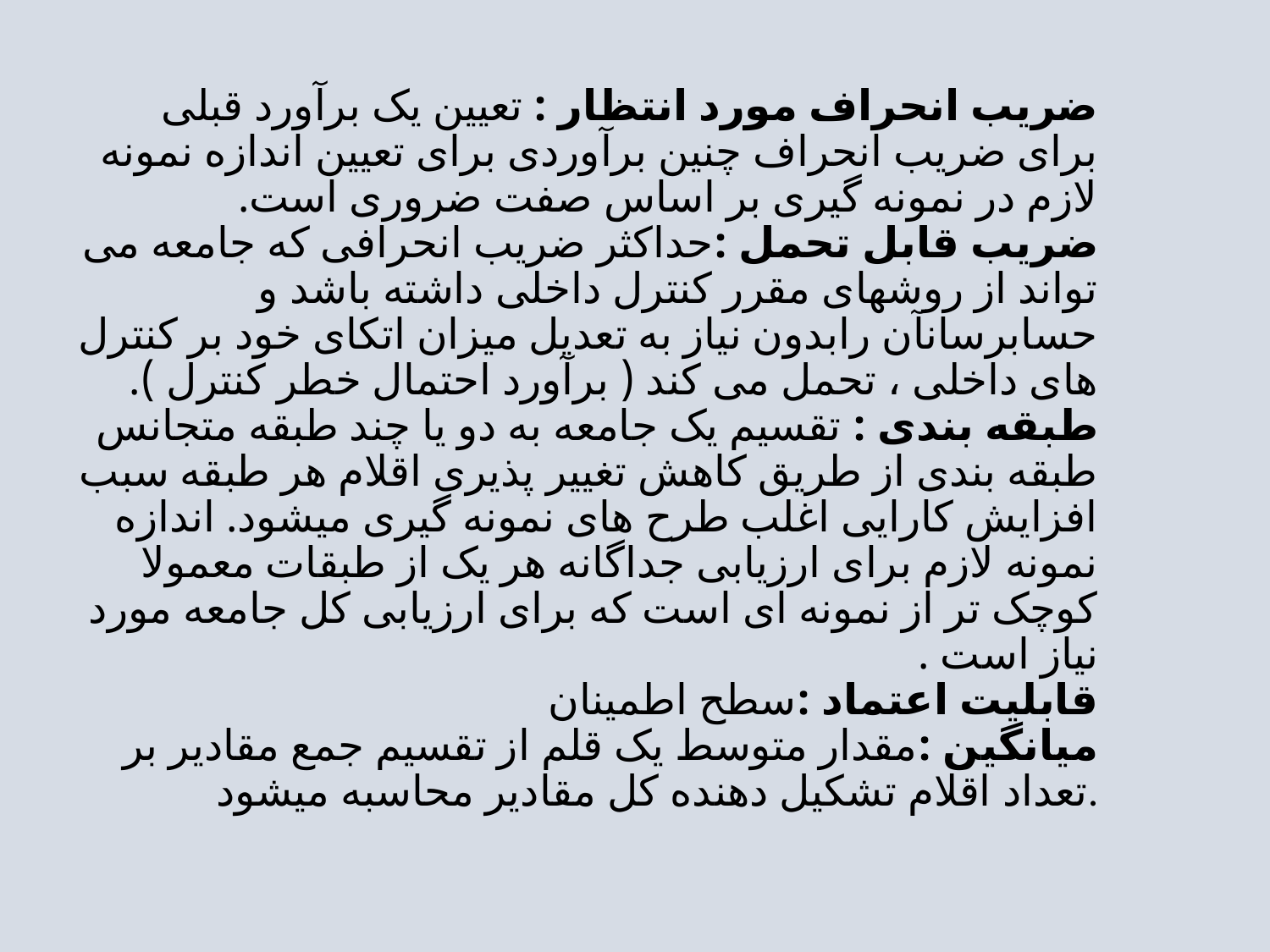

# ضریب انحراف مورد انتظار : تعیین یک برآورد قبلی برای ضریب انحراف چنین برآوردی برای تعیین اندازه نمونه لازم در نمونه گیری بر اساس صفت ضروری است. ضریب قابل تحمل :حداکثر ضریب انحرافی که جامعه می تواند از روشهای مقرر کنترل داخلی داشته باشد و حسابرسانآن رابدون نیاز به تعدیل میزان اتکای خود بر کنترل های داخلی ، تحمل می کند ( برآورد احتمال خطر کنترل ). طبقه بندی : تقسیم یک جامعه به دو یا چند طبقه متجانس طبقه بندی از طریق کاهش تغییر پذیری اقلام هر طبقه سبب افزایش کارایی اغلب طرح های نمونه گیری میشود. اندازه نمونه لازم برای ارزیابی جداگانه هر یک از طبقات معمولا کوچک تر از نمونه ای است که برای ارزیابی کل جامعه مورد نیاز است . قابلیت اعتماد :سطح اطمینان میانگین :مقدار متوسط یک قلم از تقسیم جمع مقادیر بر تعداد اقلام تشکیل دهنده کل مقادیر محاسبه میشود.